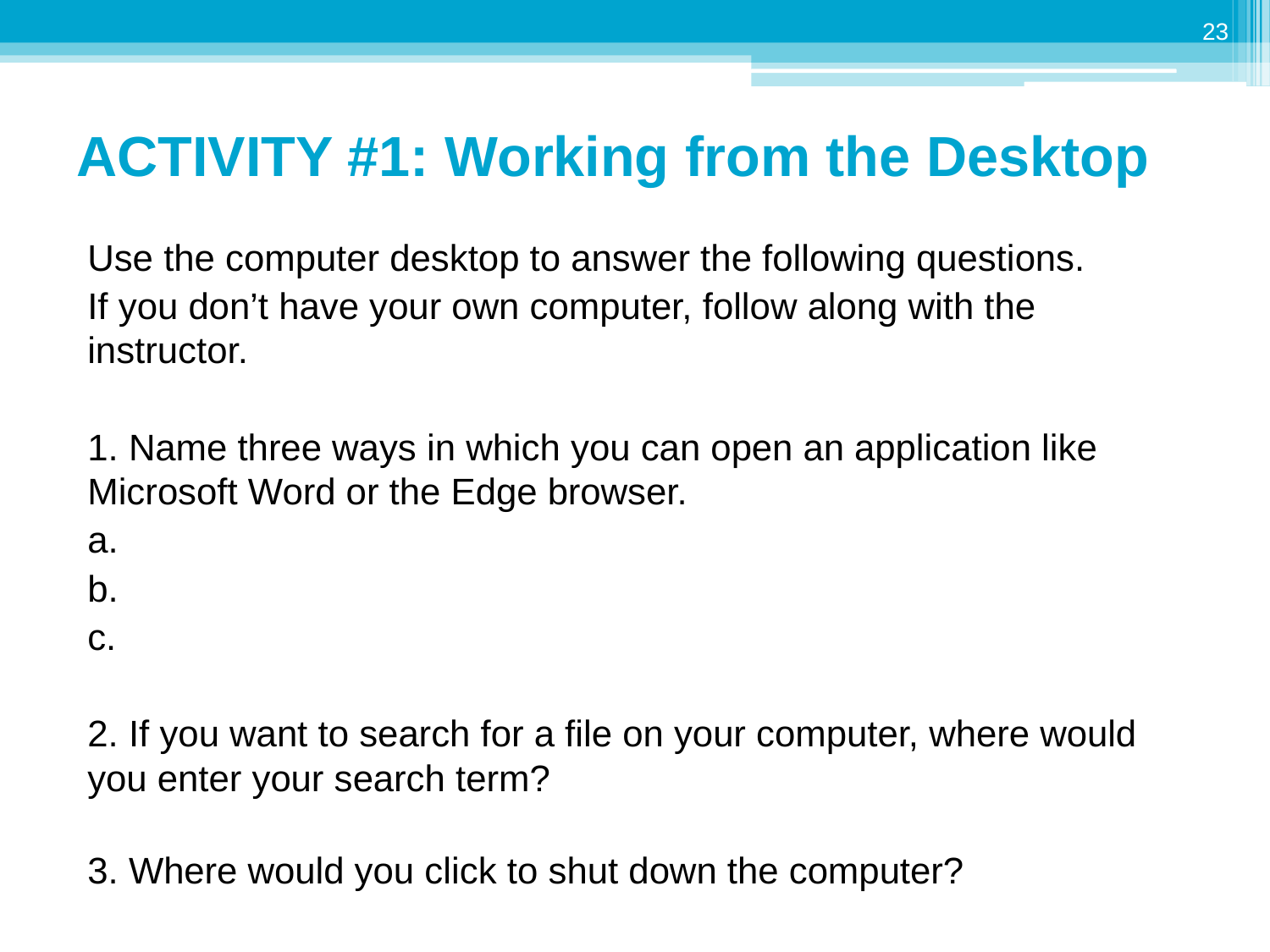

23
# ACTIVITY #1: Working from the Desktop
Use the computer desktop to answer the following questions.
If you don’t have your own computer, follow along with the instructor.

1. Name three ways in which you can open an application like Microsoft Word or the Edge browser.
a.
b.
c.

2. If you want to search for a file on your computer, where would you enter your search term?
3. Where would you click to shut down the computer?